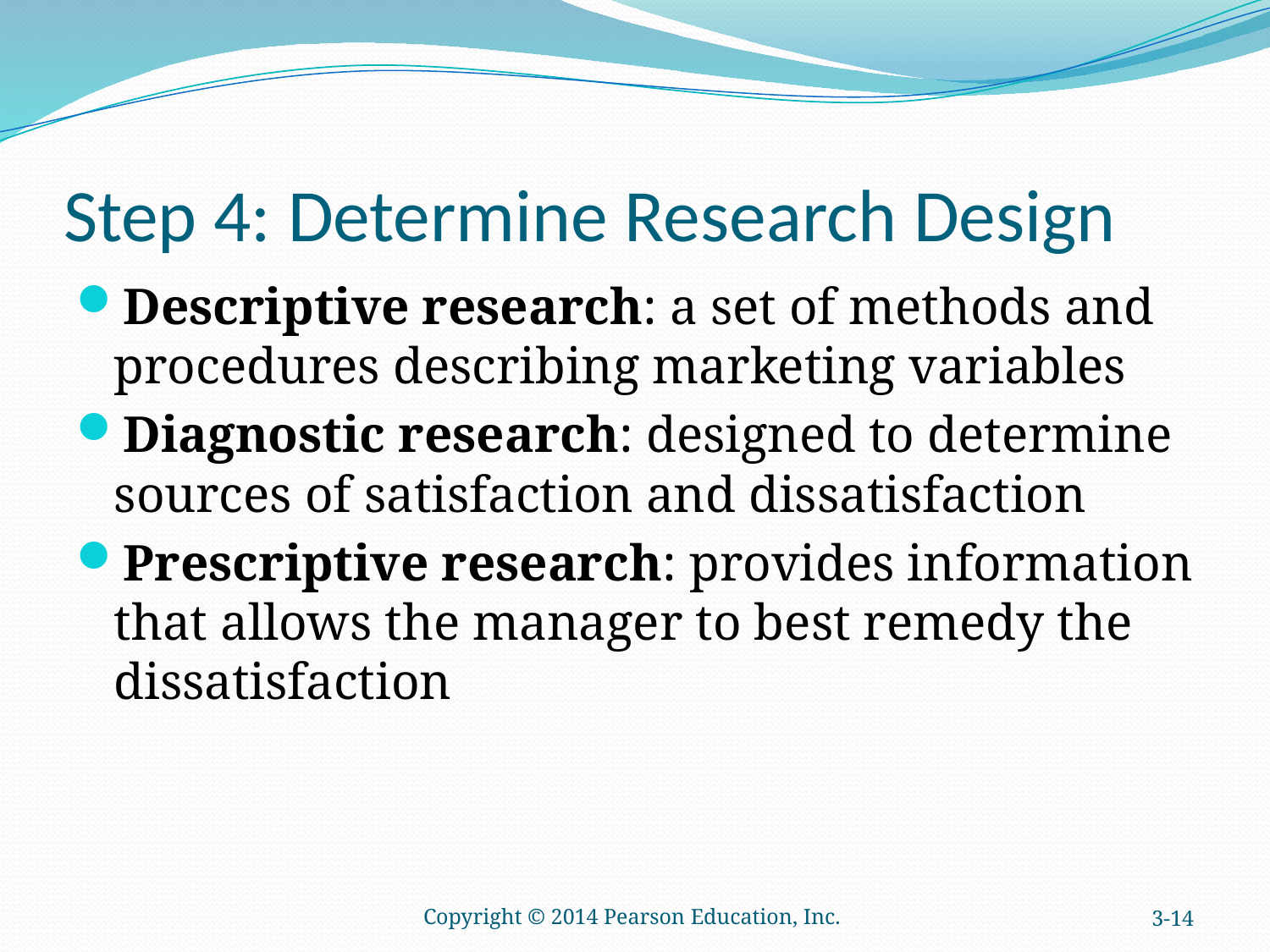

# Step 4: Determine Research Design
Descriptive research: a set of methods and procedures describing marketing variables
Diagnostic research: designed to determine sources of satisfaction and dissatisfaction
Prescriptive research: provides information that allows the manager to best remedy the dissatisfaction